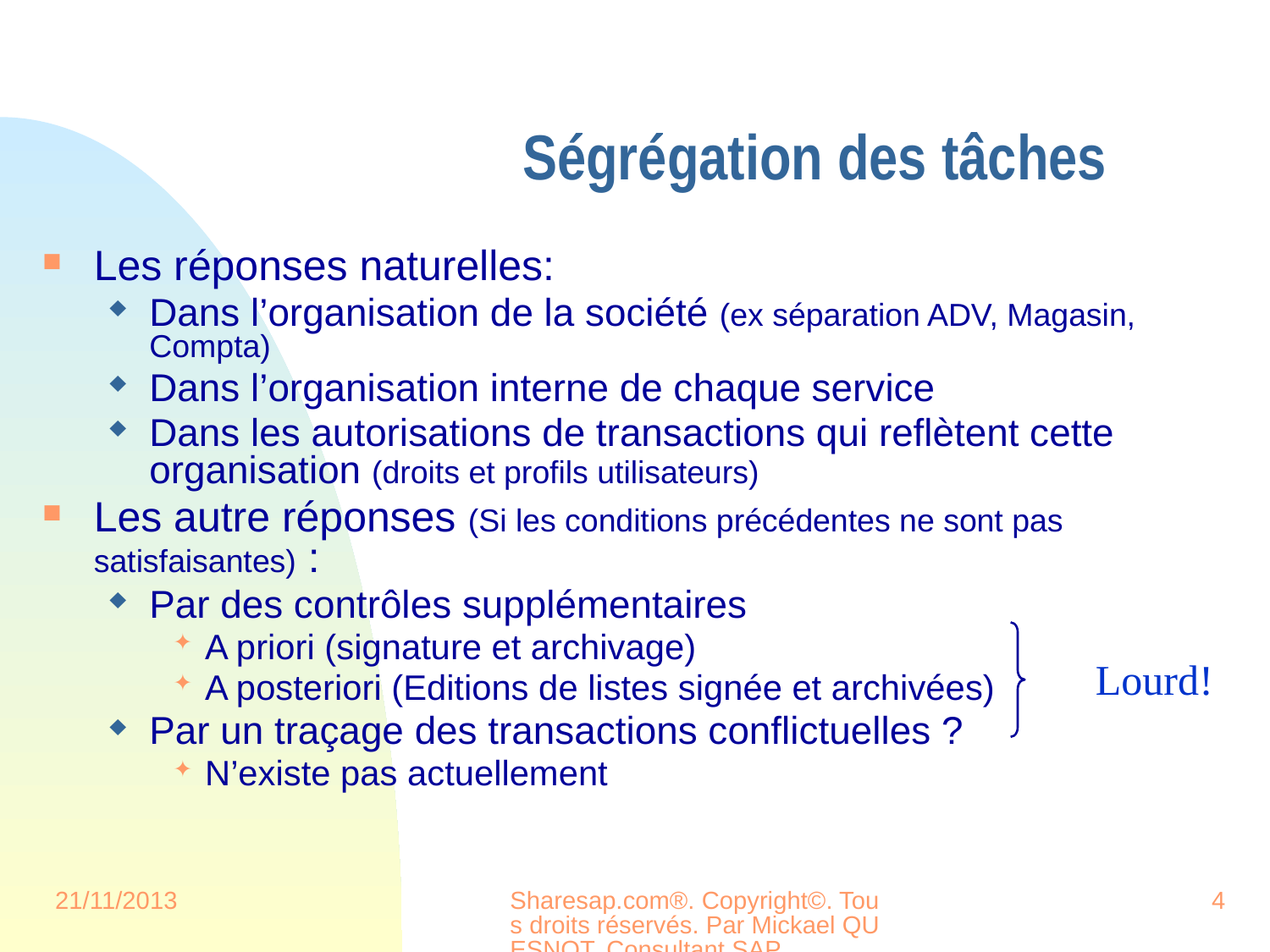

# Ségrégation des tâches
Les réponses naturelles:
Dans l’organisation de la société (ex séparation ADV, Magasin, Compta)
Dans l’organisation interne de chaque service
Dans les autorisations de transactions qui reflètent cette organisation (droits et profils utilisateurs)
Les autre réponses (Si les conditions précédentes ne sont pas satisfaisantes) :
Par des contrôles supplémentaires
A priori (signature et archivage)
A posteriori (Editions de listes signée et archivées)
Par un traçage des transactions conflictuelles ?
N’existe pas actuellement

Lourd!
21/11/2013
Sharesap.com®. Copyright©. Tous droits réservés. Par Mickael QUESNOT, Consultant SAP
4